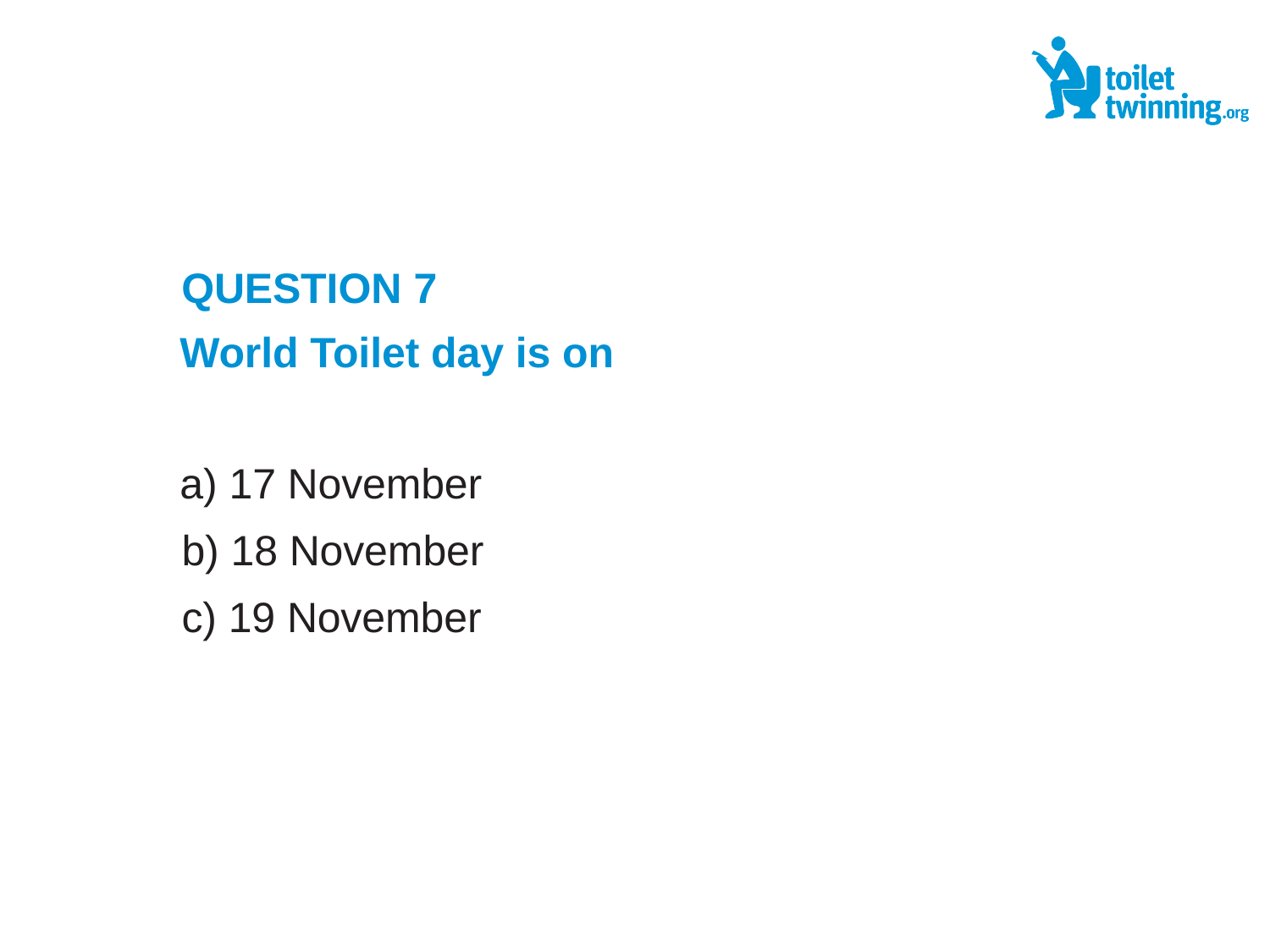

QUESTION 7
World Toilet day is on

a) 17 November
b) 18 November
c) 19 November